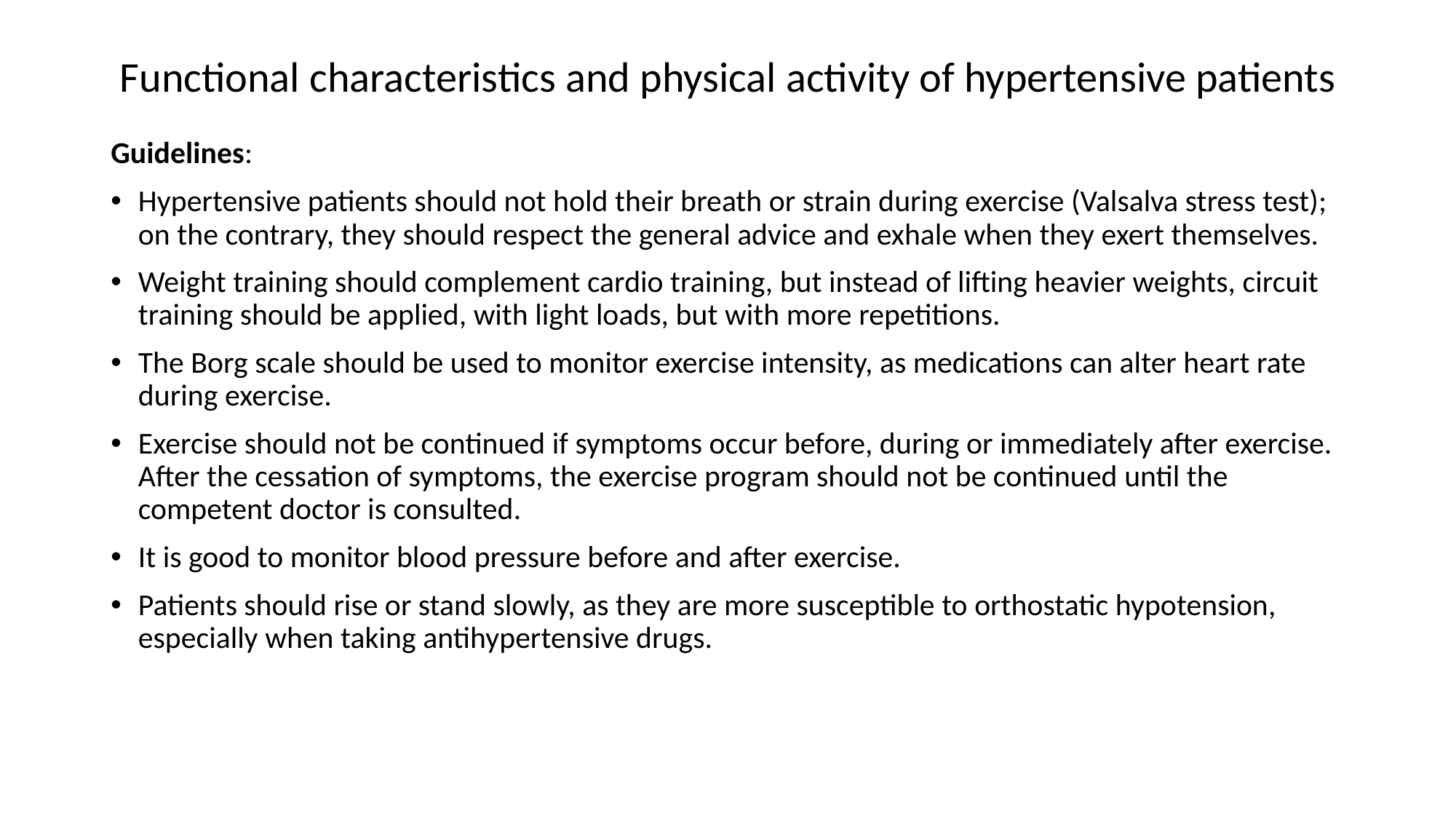

# Functional characteristics and physical activity of hypertensive patients
Guidelines:
Hypertensive patients should not hold their breath or strain during exercise (Valsalva stress test); on the contrary, they should respect the general advice and exhale when they exert themselves.
Weight training should complement cardio training, but instead of lifting heavier weights, circuit training should be applied, with light loads, but with more repetitions.
The Borg scale should be used to monitor exercise intensity, as medications can alter heart rate during exercise.
Exercise should not be continued if symptoms occur before, during or immediately after exercise. After the cessation of symptoms, the exercise program should not be continued until the competent doctor is consulted.
It is good to monitor blood pressure before and after exercise.
Patients should rise or stand slowly, as they are more susceptible to orthostatic hypotension, especially when taking antihypertensive drugs.